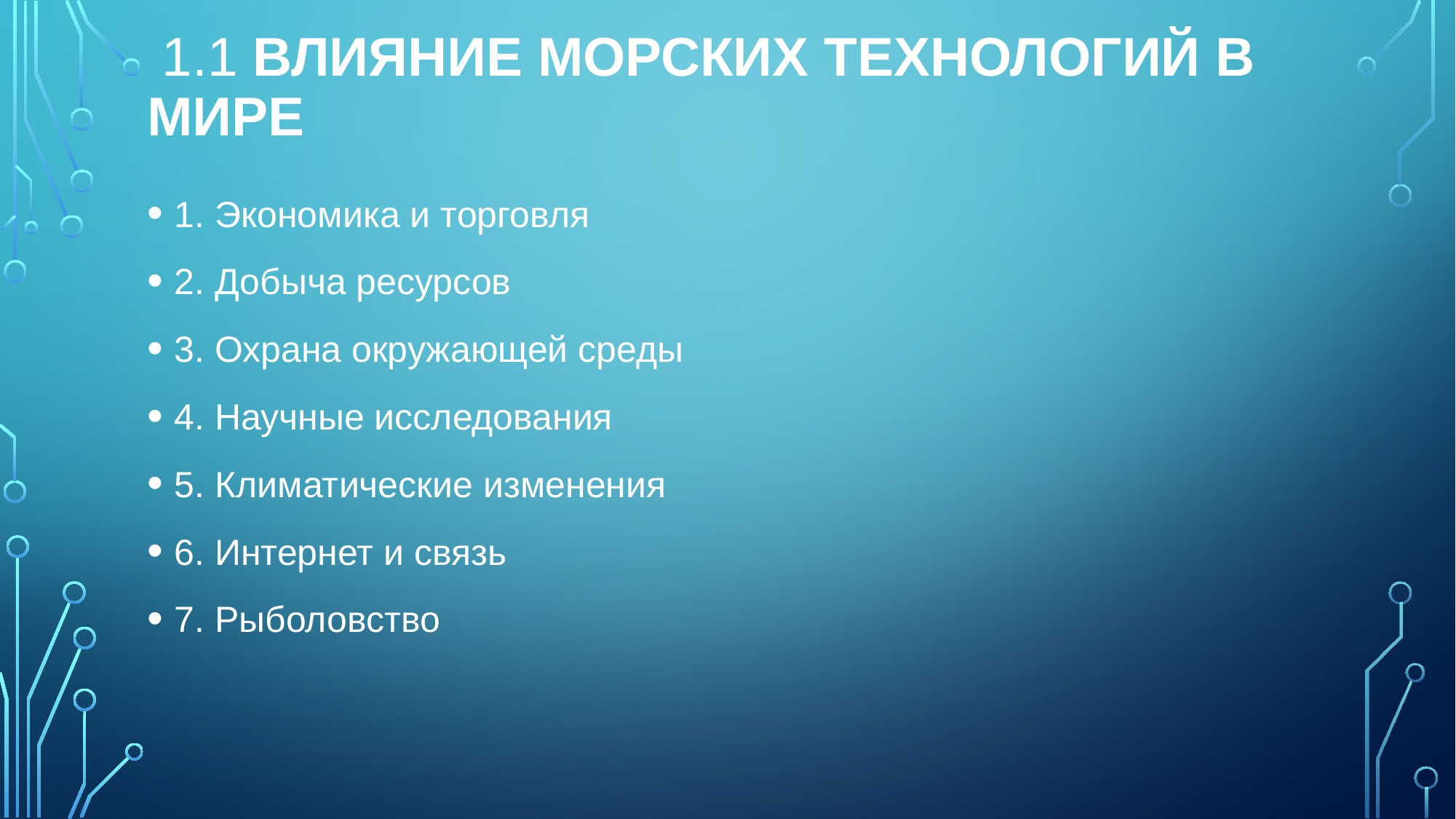

# 1.1 Влияние морских технологий в мире
1. Экономика и торговля
2. Добыча ресурсов
3. Охрана окружающей среды
4. Научные исследования
5. Климатические изменения
6. Интернет и связь
7. Рыболовство